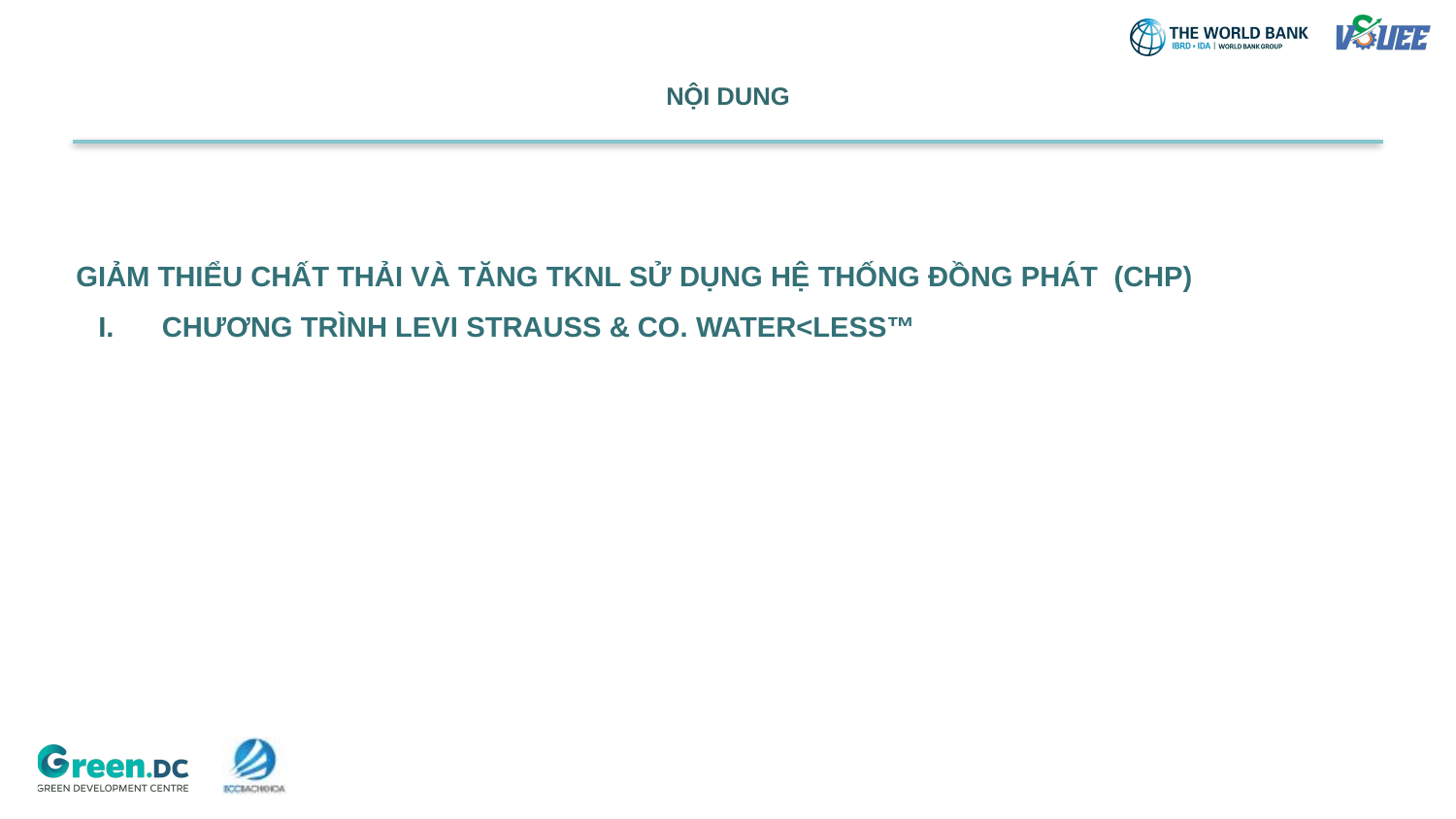

# NỘI DUNG
GIẢM THIỂU CHẤT THẢI VÀ TĂNG TKNL SỬ DỤNG HỆ THỐNG ĐỒNG PHÁT  (CHP)
CHƯƠNG TRÌNH LEVI STRAUSS & CO. WATER<LESS™